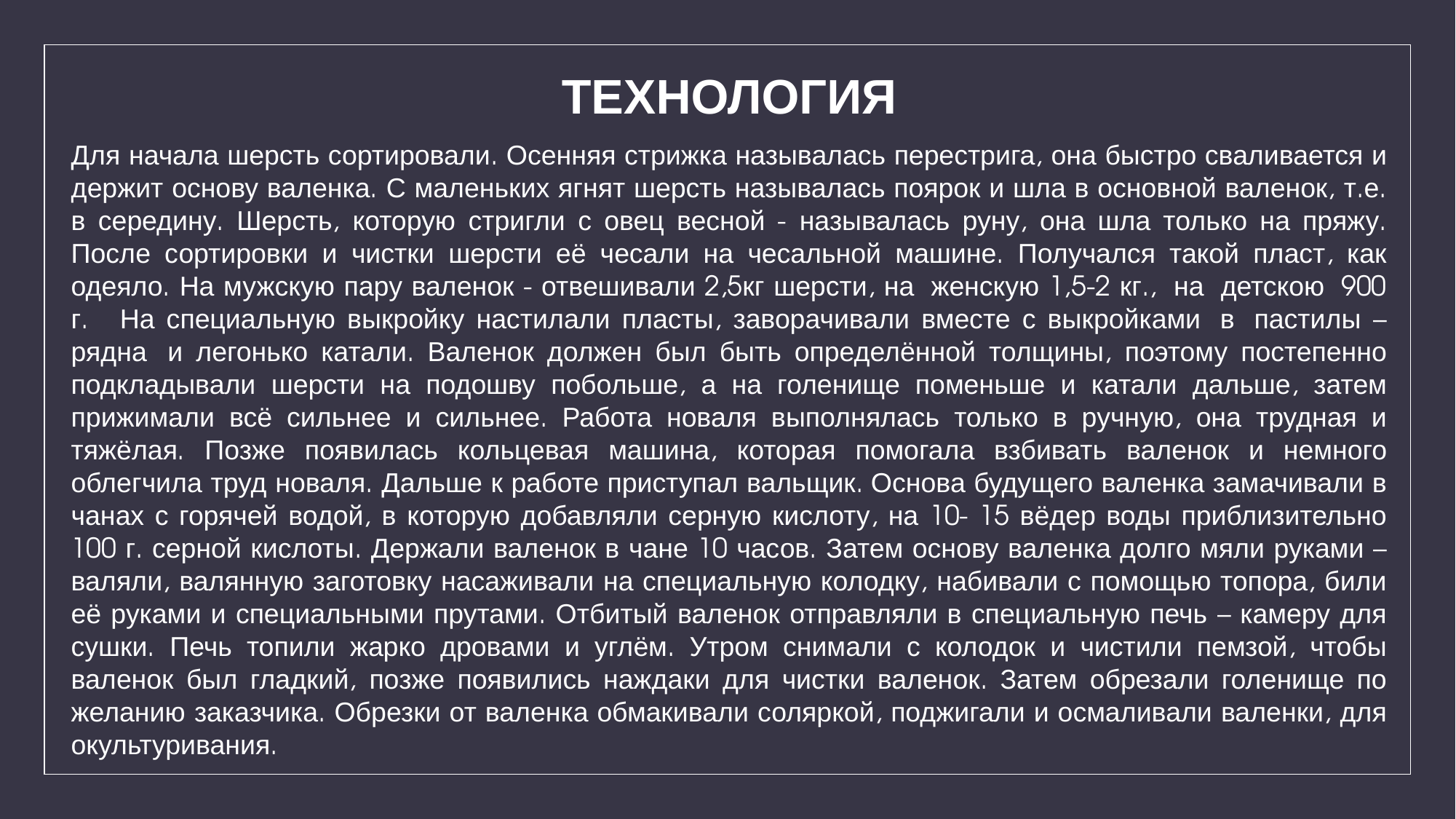

ТЕХНОЛОГИЯ
Для начала шерсть сортировали. Осенняя стрижка называлась перестрига, она быстро сваливается и держит основу валенка. С маленьких ягнят шерсть называлась поярок и шла в основной валенок, т.е. в середину. Шерсть, которую стригли с овец весной - называлась руну, она шла только на пряжу. После сортировки и чистки шерсти её чесали на чесальной машине. Получался такой пласт, как одеяло. На мужскую пару валенок - отвешивали 2,5кг шерсти, на  женскую 1,5-2 кг.,  на  детскою  900 г.   На специальную выкройку настилали пласты, заворачивали вместе с выкройками  в  пастилы – рядна  и легонько катали. Валенок должен был быть определённой толщины, поэтому постепенно подкладывали шерсти на подошву побольше, а на голенище поменьше и катали дальше, затем прижимали всё сильнее и сильнее. Работа новаля выполнялась только в ручную, она трудная и тяжёлая. Позже появилась кольцевая машина, которая помогала взбивать валенок и немного облегчила труд новаля. Дальше к работе приступал вальщик. Основа будущего валенка замачивали в чанах с горячей водой, в которую добавляли серную кислоту, на 10- 15 вёдер воды приблизительно 100 г. серной кислоты. Держали валенок в чане 10 часов. Затем основу валенка долго мяли руками –валяли, валянную заготовку насаживали на специальную колодку, набивали с помощью топора, били её руками и специальными прутами. Отбитый валенок отправляли в специальную печь – камеру для сушки. Печь топили жарко дровами и углём. Утром снимали с колодок и чистили пемзой, чтобы валенок был гладкий, позже появились наждаки для чистки валенок. Затем обрезали голенище по желанию заказчика. Обрезки от валенка обмакивали соляркой, поджигали и осмаливали валенки, для окультуривания.